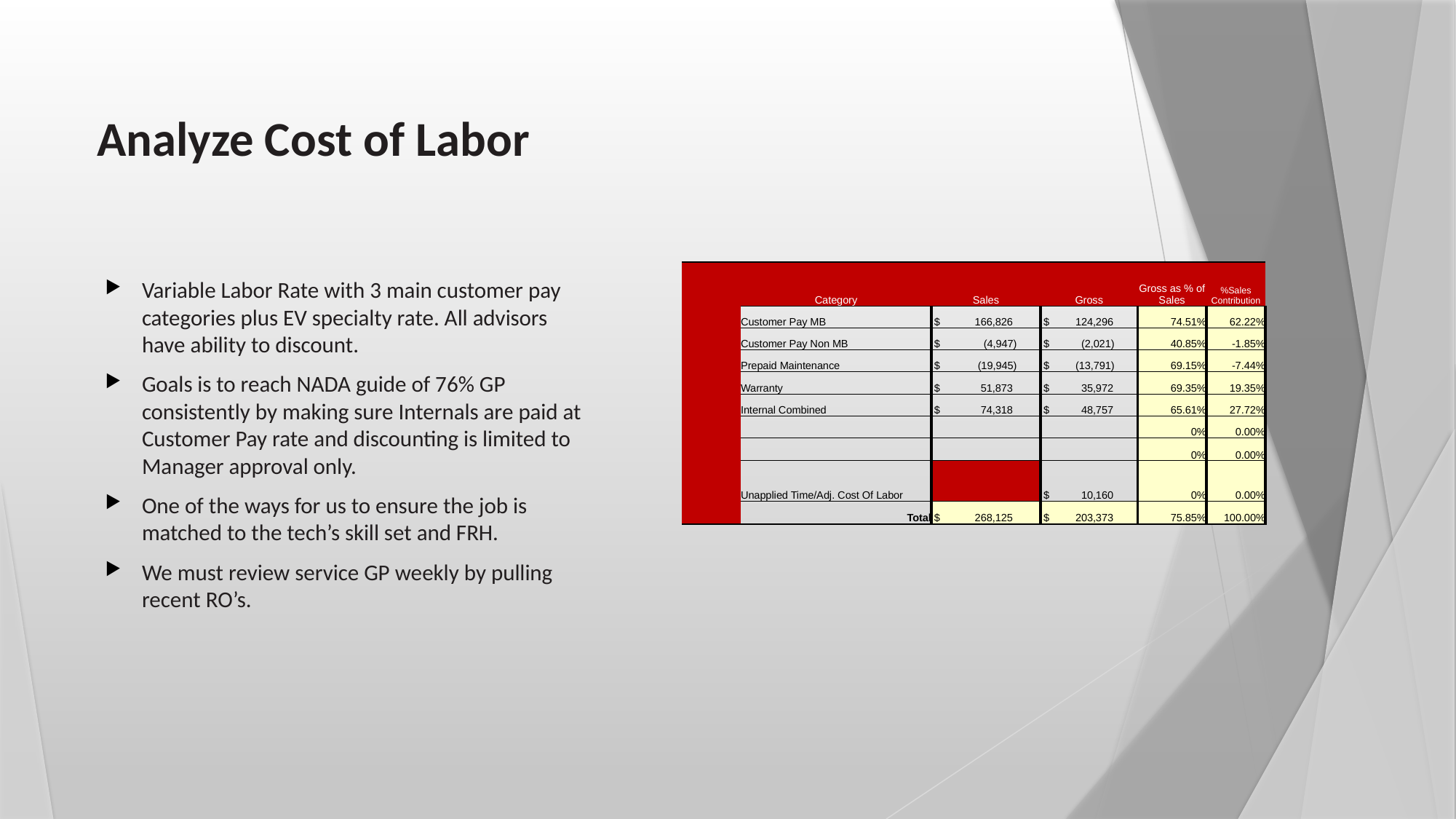

# Analyze Cost of Labor

Variable Labor Rate with 3 main customer pay categories plus EV specialty rate. All advisors have ability to discount.
Goals is to reach NADA guide of 76% GP consistently by making sure Internals are paid at Customer Pay rate and discounting is limited to Manager approval only.
One of the ways for us to ensure the job is matched to the tech’s skill set and FRH.
We must review service GP weekly by pulling recent RO’s.

|  | Category | Sales | Gross | Gross as % of Sales | %Sales Contribution |
| --- | --- | --- | --- | --- | --- |
|  | Customer Pay MB | $ 166,826 | $ 124,296 | 74.51% | 62.22% |
|  | Customer Pay Non MB | $ (4,947) | $ (2,021) | 40.85% | -1.85% |
|  | Prepaid Maintenance | $ (19,945) | $ (13,791) | 69.15% | -7.44% |
|  | Warranty | $ 51,873 | $ 35,972 | 69.35% | 19.35% |
|  | Internal Combined | $ 74,318 | $ 48,757 | 65.61% | 27.72% |
|  |  |  |  | 0% | 0.00% |
|  |  |  |  | 0% | 0.00% |
|  | Unapplied Time/Adj. Cost Of Labor |  | $ 10,160 | 0% | 0.00% |
|  | Total | $ 268,125 | $ 203,373 | 75.85% | 100.00% |